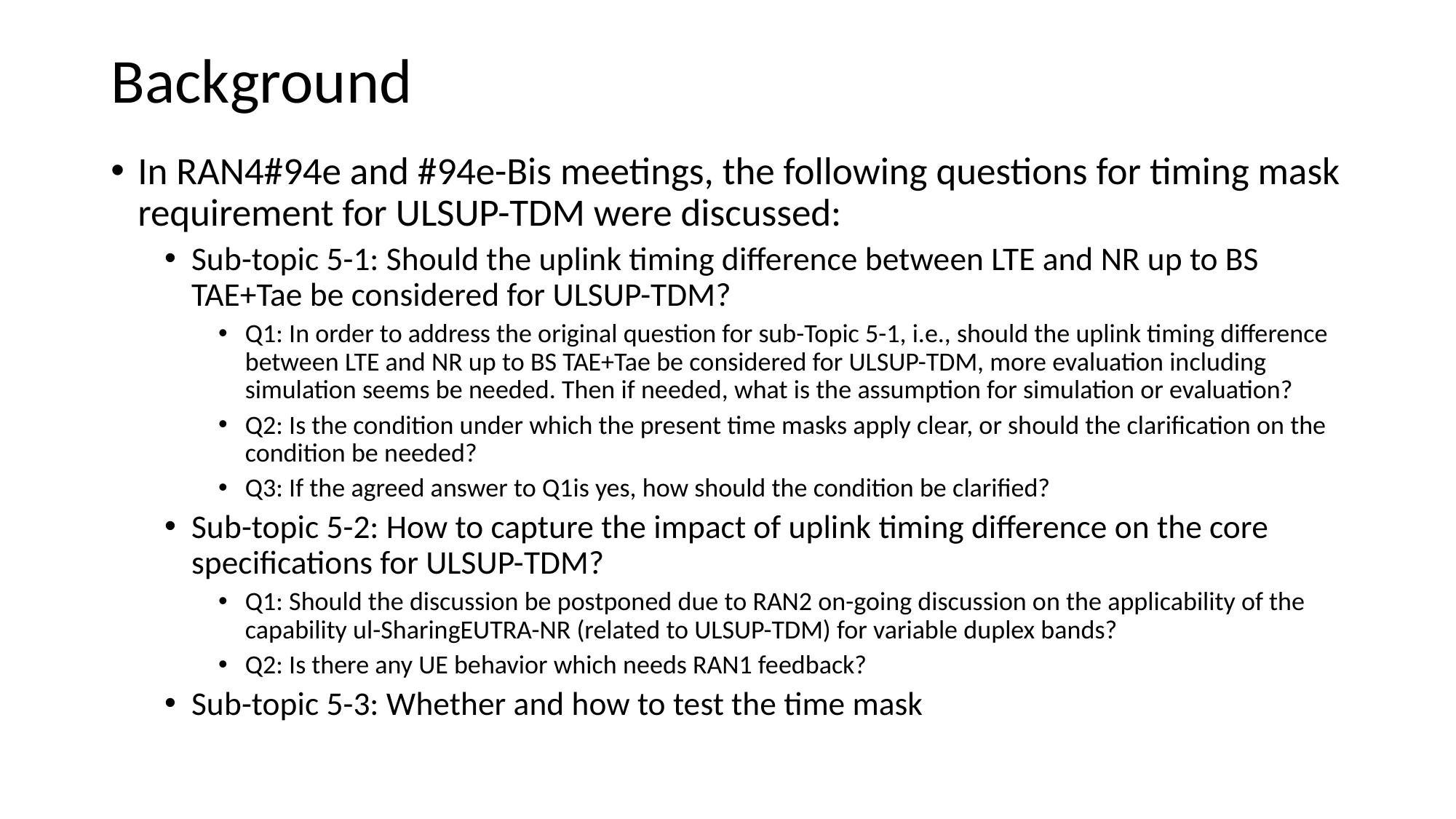

# Background
In RAN4#94e and #94e-Bis meetings, the following questions for timing mask requirement for ULSUP-TDM were discussed:
Sub-topic 5-1: Should the uplink timing difference between LTE and NR up to BS TAE+Tae be considered for ULSUP-TDM?
Q1: In order to address the original question for sub-Topic 5-1, i.e., should the uplink timing difference between LTE and NR up to BS TAE+Tae be considered for ULSUP-TDM, more evaluation including simulation seems be needed. Then if needed, what is the assumption for simulation or evaluation?
Q2: Is the condition under which the present time masks apply clear, or should the clarification on the condition be needed?
Q3: If the agreed answer to Q1is yes, how should the condition be clarified?
Sub-topic 5-2: How to capture the impact of uplink timing difference on the core specifications for ULSUP-TDM?
Q1: Should the discussion be postponed due to RAN2 on-going discussion on the applicability of the capability ul-SharingEUTRA-NR (related to ULSUP-TDM) for variable duplex bands?
Q2: Is there any UE behavior which needs RAN1 feedback?
Sub-topic 5-3: Whether and how to test the time mask